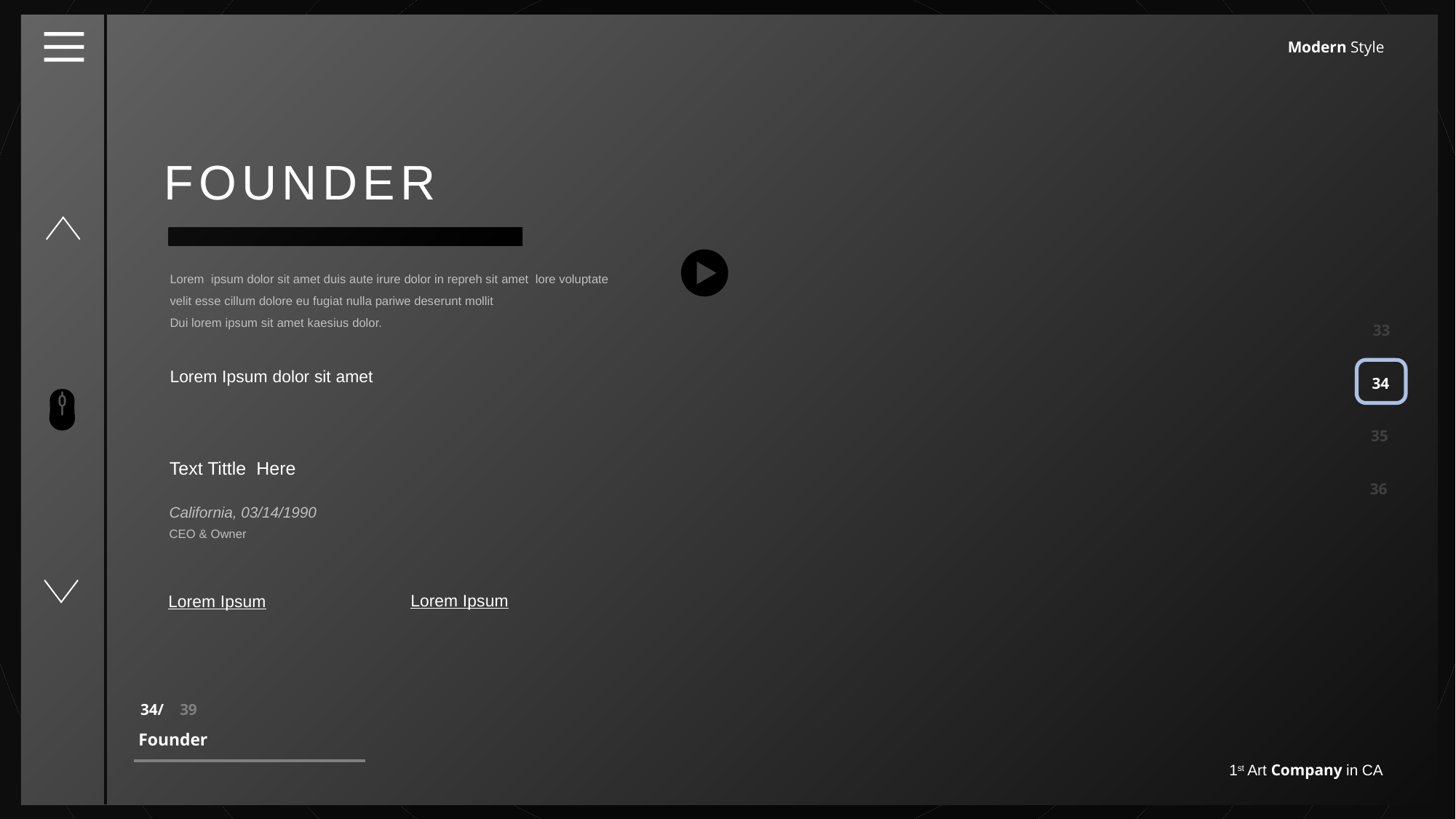

Modern Style

FOUNDER

Lorem  ipsum dolor sit amet duis aute irure dolor in repreh sit amet  lore voluptate velit esse cillum dolore eu fugiat nulla pariwe deserunt mollit
Dui lorem ipsum sit amet kaesius dolor.
33

Lorem Ipsum dolor sit amet
34

35
Text Tittle  Here
36
California, 03/14/1990
CEO & Owner

Lorem Ipsum
Lorem Ipsum
34/    39
Founder
1st Art Company in CA